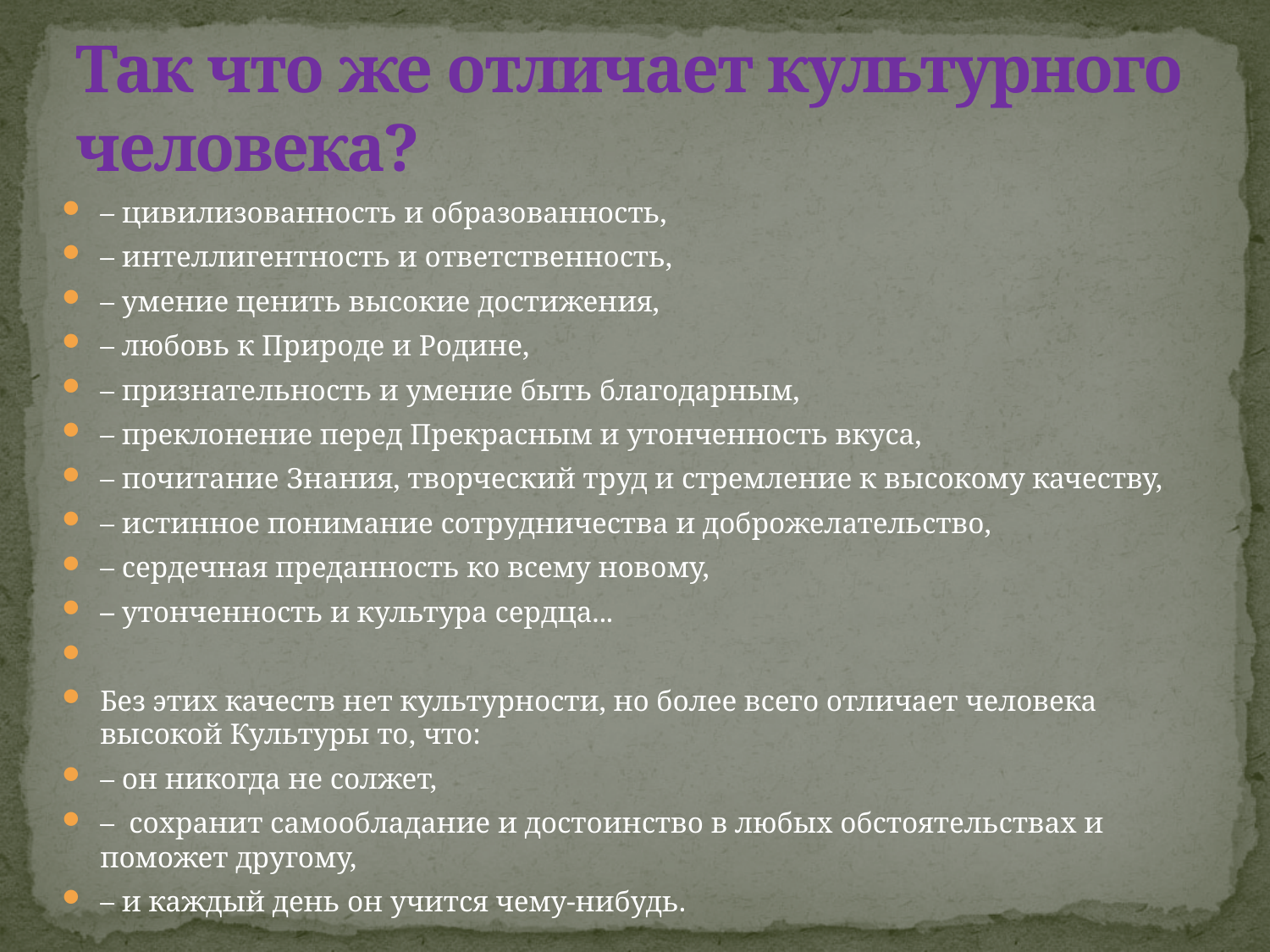

# Так что же отличает культурного человека?
– цивилизованность и образованность,
– интеллигентность и ответственность,
– умение ценить высокие достижения,
– любовь к Природе и Родине,
– признательность и умение быть благодарным,
– преклонение перед Прекрасным и утонченность вкуса,
– почитание Знания, творческий труд и стремление к высокому качеству,
– истинное понимание сотрудничества и доброжелательство,
– сердечная преданность ко всему новому,
– утонченность и культура сердца...

Без этих качеств нет культурности, но более всего отличает человека высокой Культуры то, что:
– он никогда не солжет,
–  сохранит самообладание и достоинство в любых обстоятельствах и поможет другому,
– и каждый день он учится чему-нибудь.